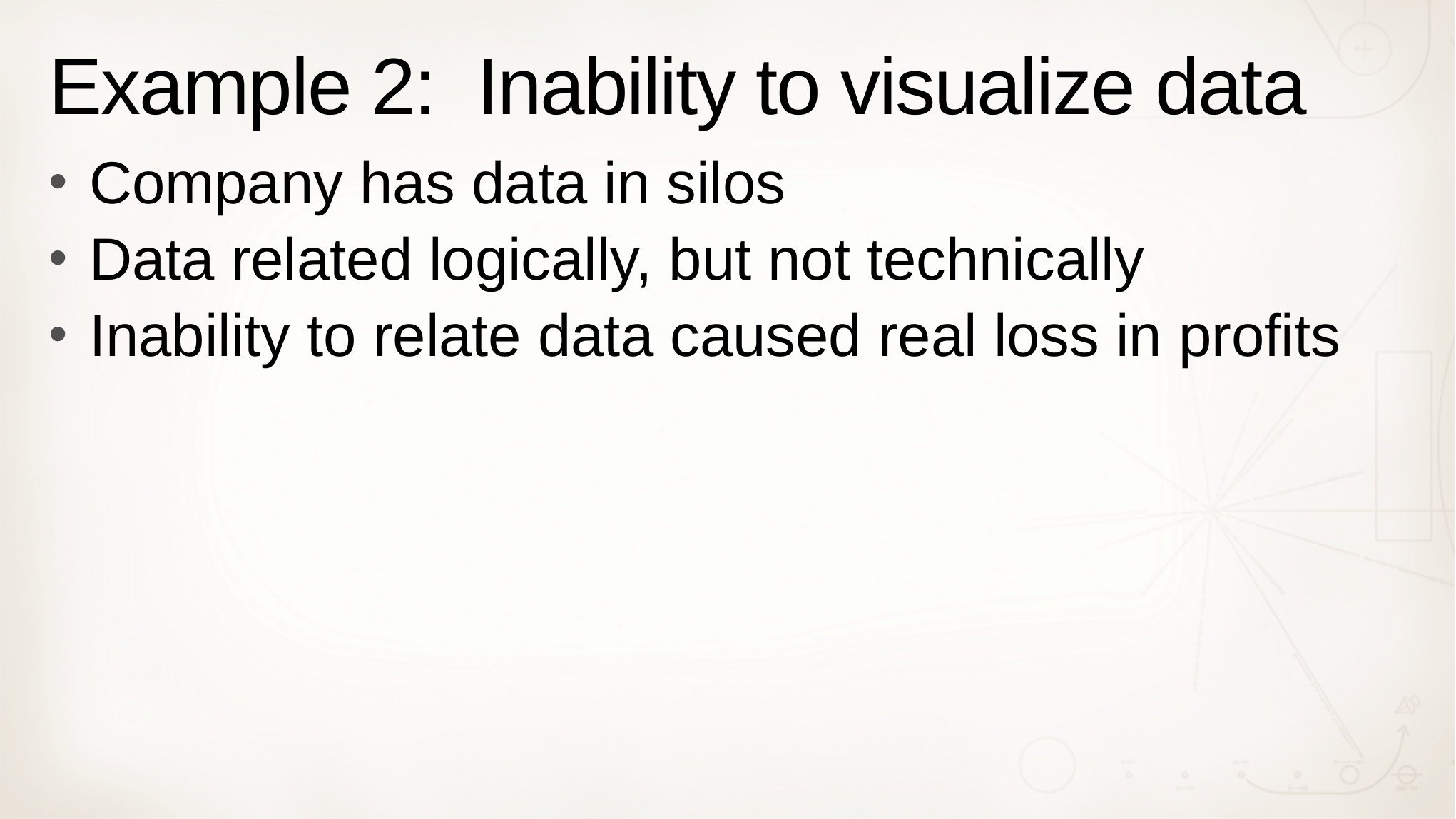

# Example 2:  Inability to visualize data
Company has data in silos
Data related logically, but not technically
Inability to relate data caused real loss in profits